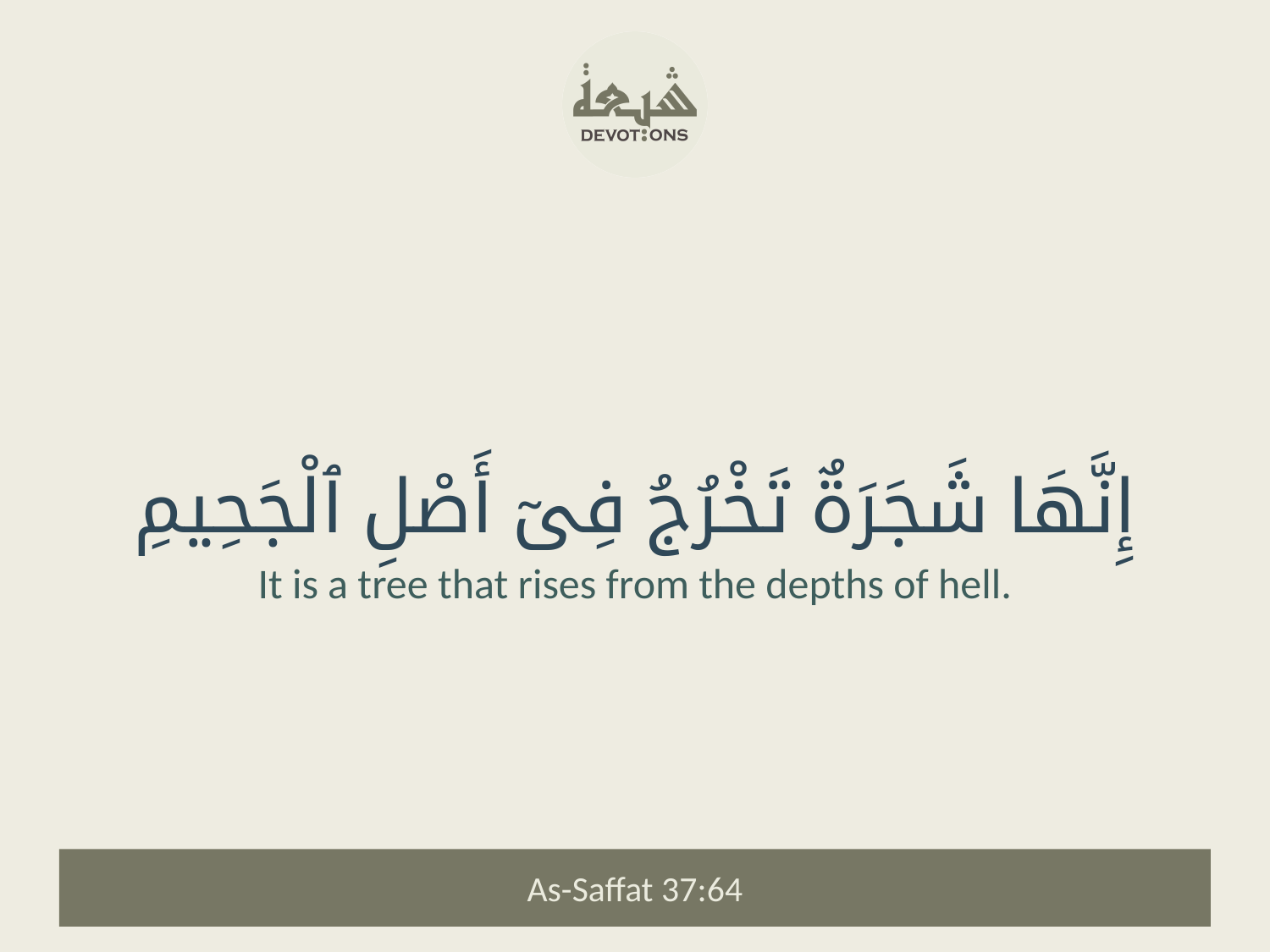

إِنَّهَا شَجَرَةٌ تَخْرُجُ فِىٓ أَصْلِ ٱلْجَحِيمِ
It is a tree that rises from the depths of hell.
As-Saffat 37:64